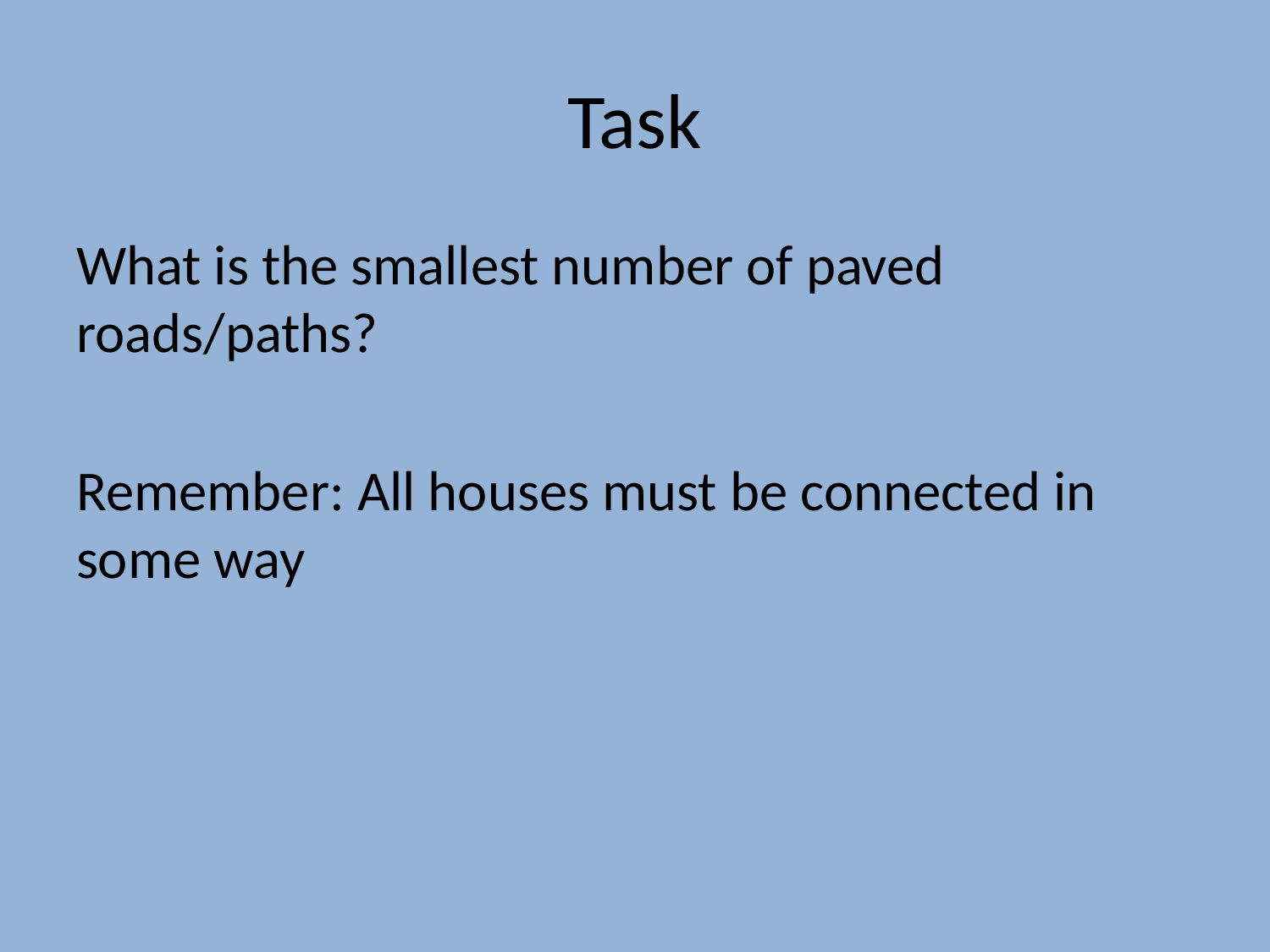

# Task
What is the smallest number of paved roads/paths?

Remember: All houses must be connected in some way